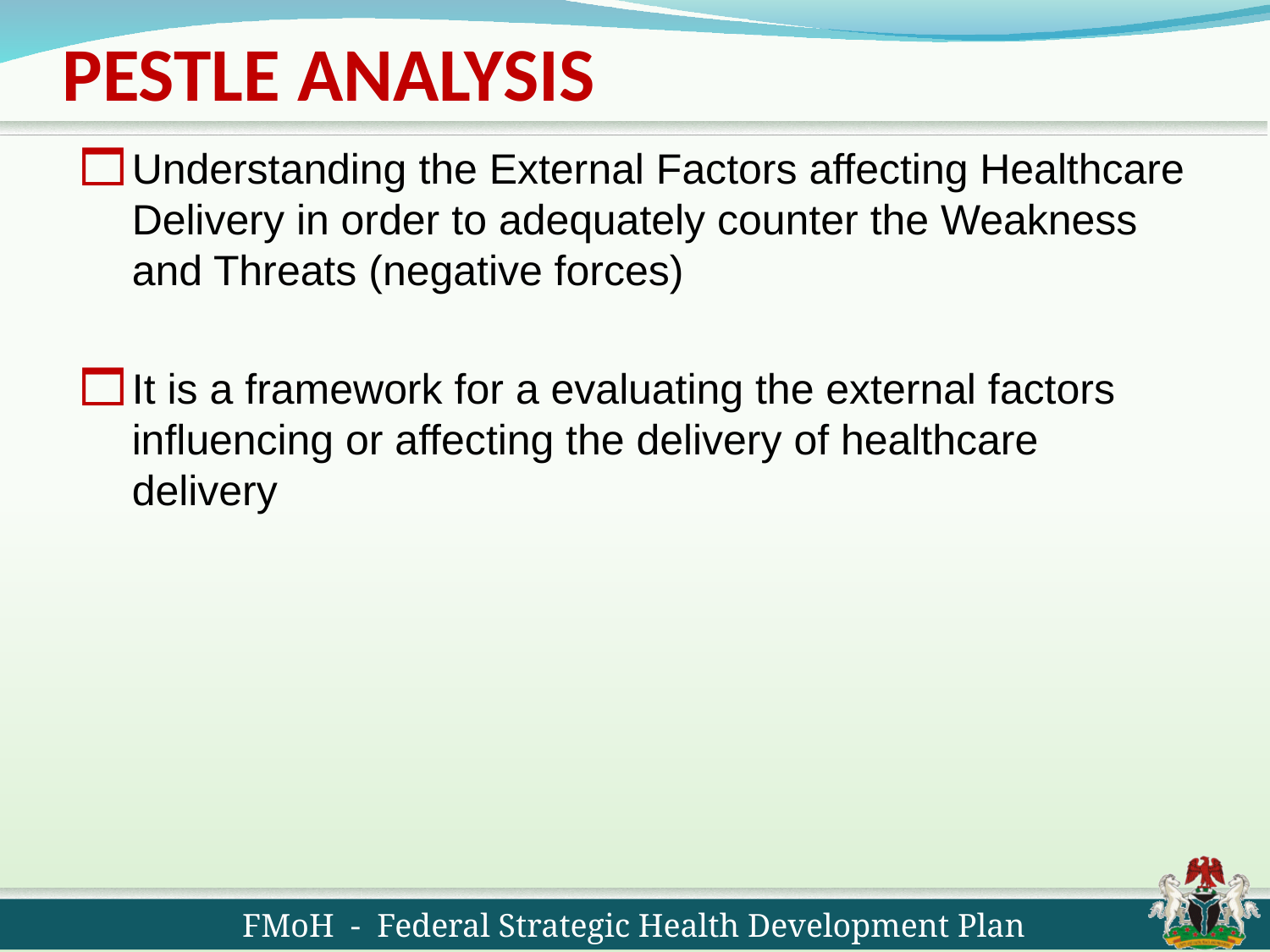

# PESTLE ANALYSIS
Understanding the External Factors affecting Healthcare Delivery in order to adequately counter the Weakness and Threats (negative forces)

It is a framework for a evaluating the external factors influencing or affecting the delivery of healthcare delivery